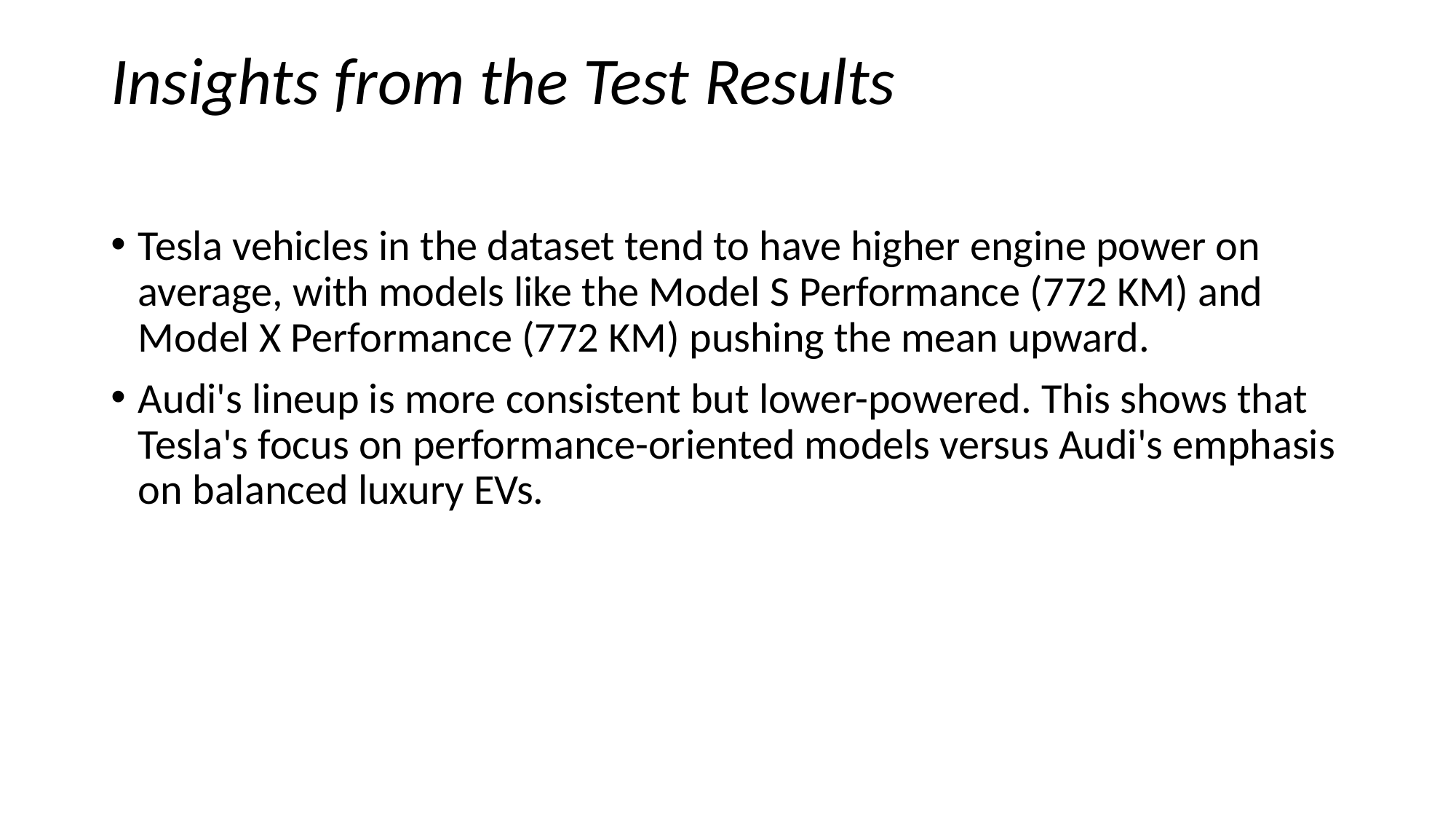

# Insights from the Test Results
Tesla vehicles in the dataset tend to have higher engine power on average, with models like the Model S Performance (772 KM) and Model X Performance (772 KM) pushing the mean upward.
Audi's lineup is more consistent but lower-powered. This shows that Tesla's focus on performance-oriented models versus Audi's emphasis on balanced luxury EVs.